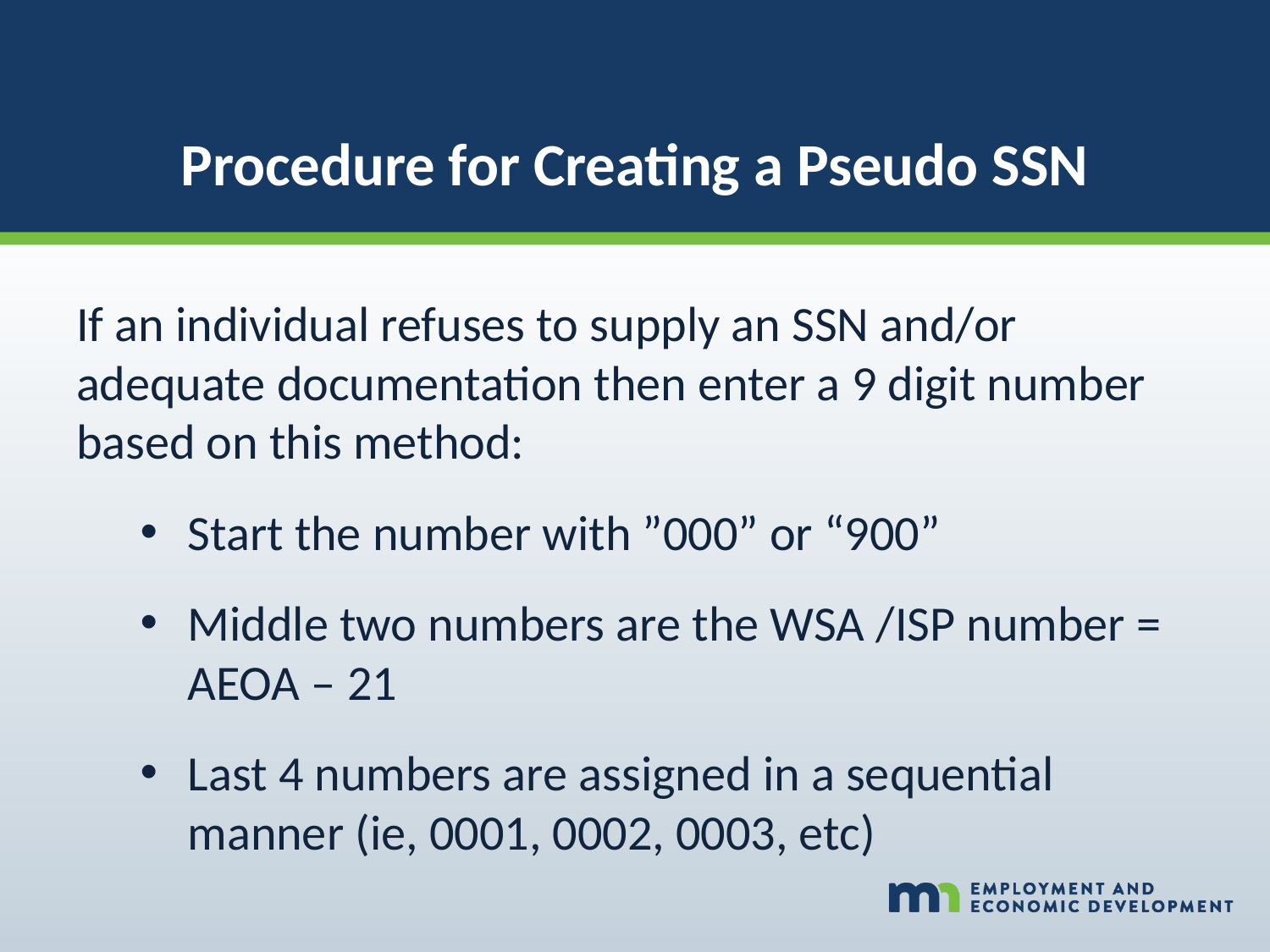

Procedure for Creating a Pseudo SSN
If an individual refuses to supply an SSN and/or adequate documentation then enter a 9 digit number based on this method:
Start the number with ”000” or “900”
Middle two numbers are the WSA /ISP number = AEOA – 21
Last 4 numbers are assigned in a sequential manner (ie, 0001, 0002, 0003, etc)